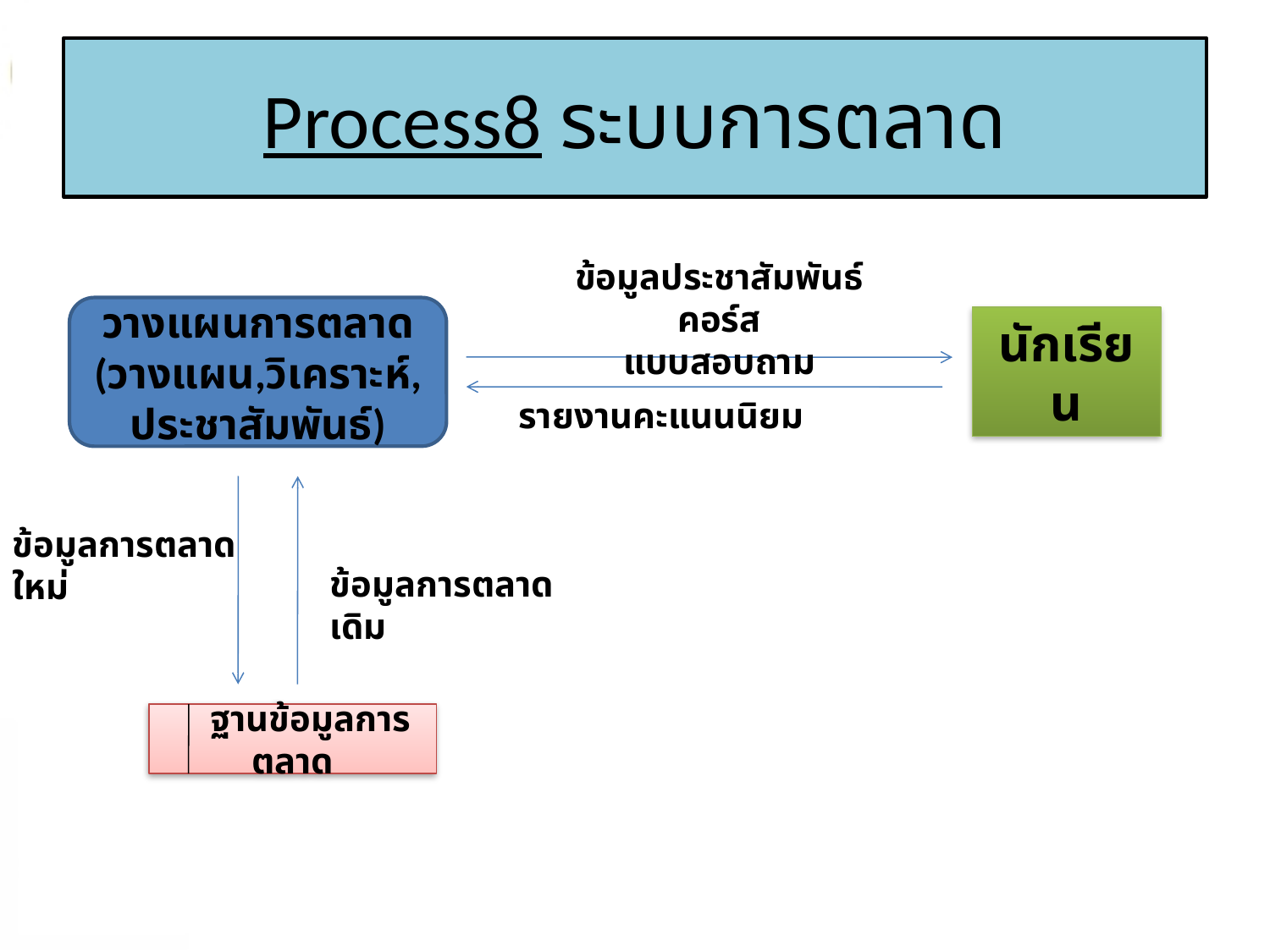

# Process8 ระบบการตลาด
ข้อมูลประชาสัมพันธ์คอร์ส
แบบสอบถาม
วางแผนการตลาด
(วางแผน,วิเคราะห์,ประชาสัมพันธ์)
นักเรียน
รายงานคะแนนนิยม
ข้อมูลการตลาดใหม่
ข้อมูลการตลาดเดิม
    ฐานข้อมูลการตลาด